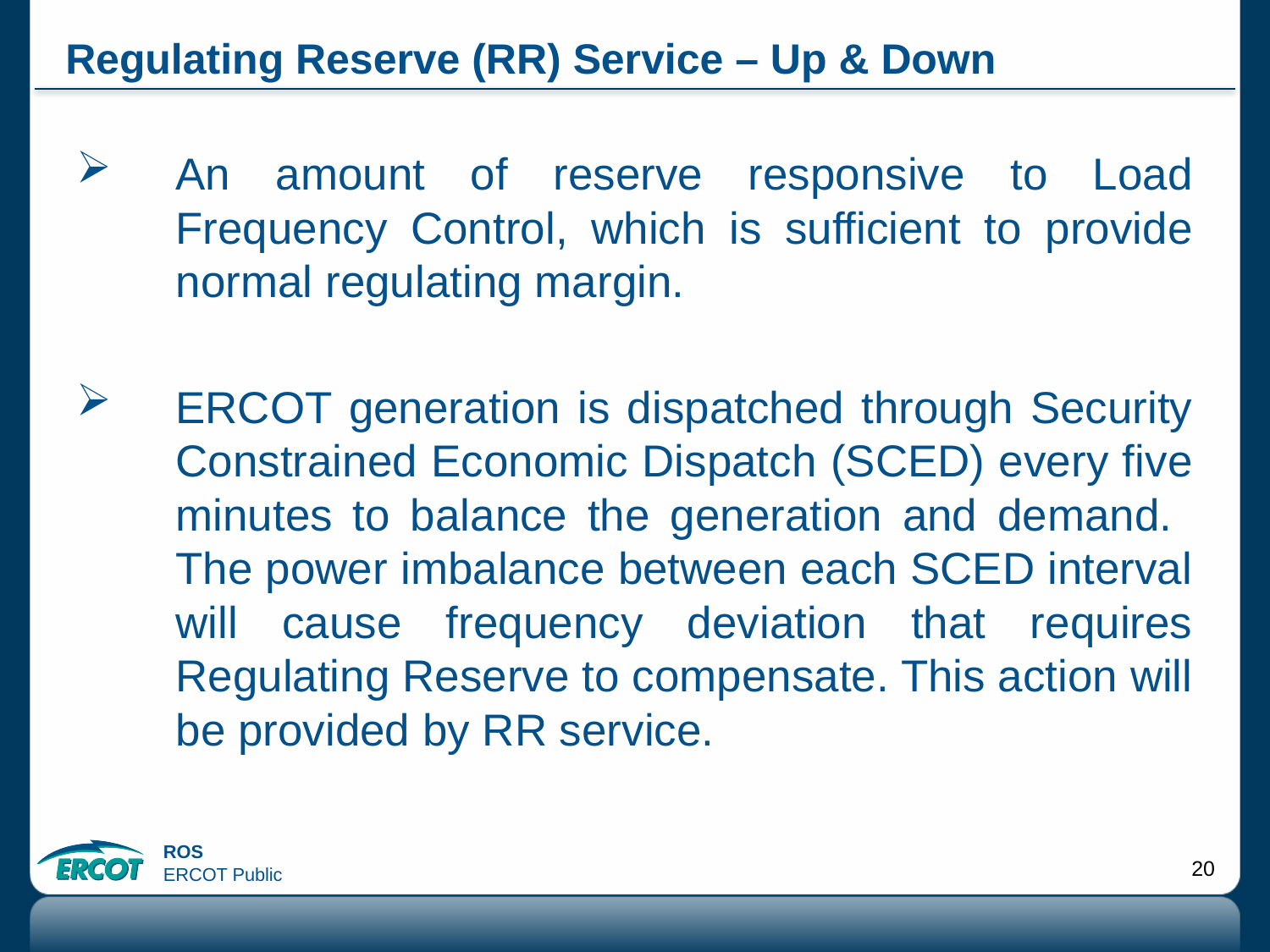

# Regulating Reserve (RR) Service – Up & Down
An amount of reserve responsive to Load Frequency Control, which is sufficient to provide normal regulating margin.

ERCOT generation is dispatched through Security Constrained Economic Dispatch (SCED) every five minutes to balance the generation and demand.  The power imbalance between each SCED interval will cause frequency deviation that requires Regulating Reserve to compensate. This action will be provided by RR service.